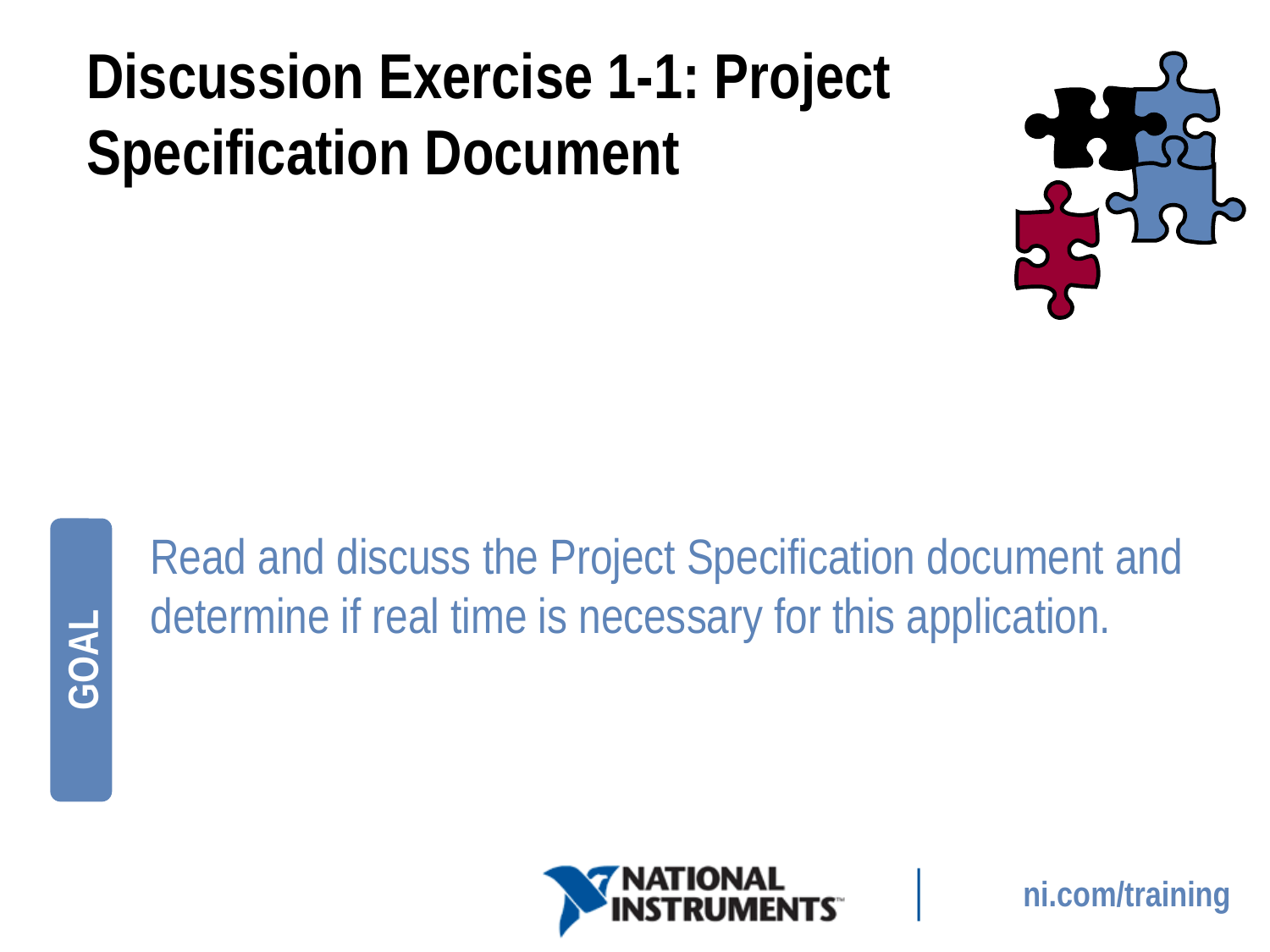

# Discussion Exercise 1-1: Project Specification Document

Read and discuss the Project Specification document and determine if real time is necessary for this application.